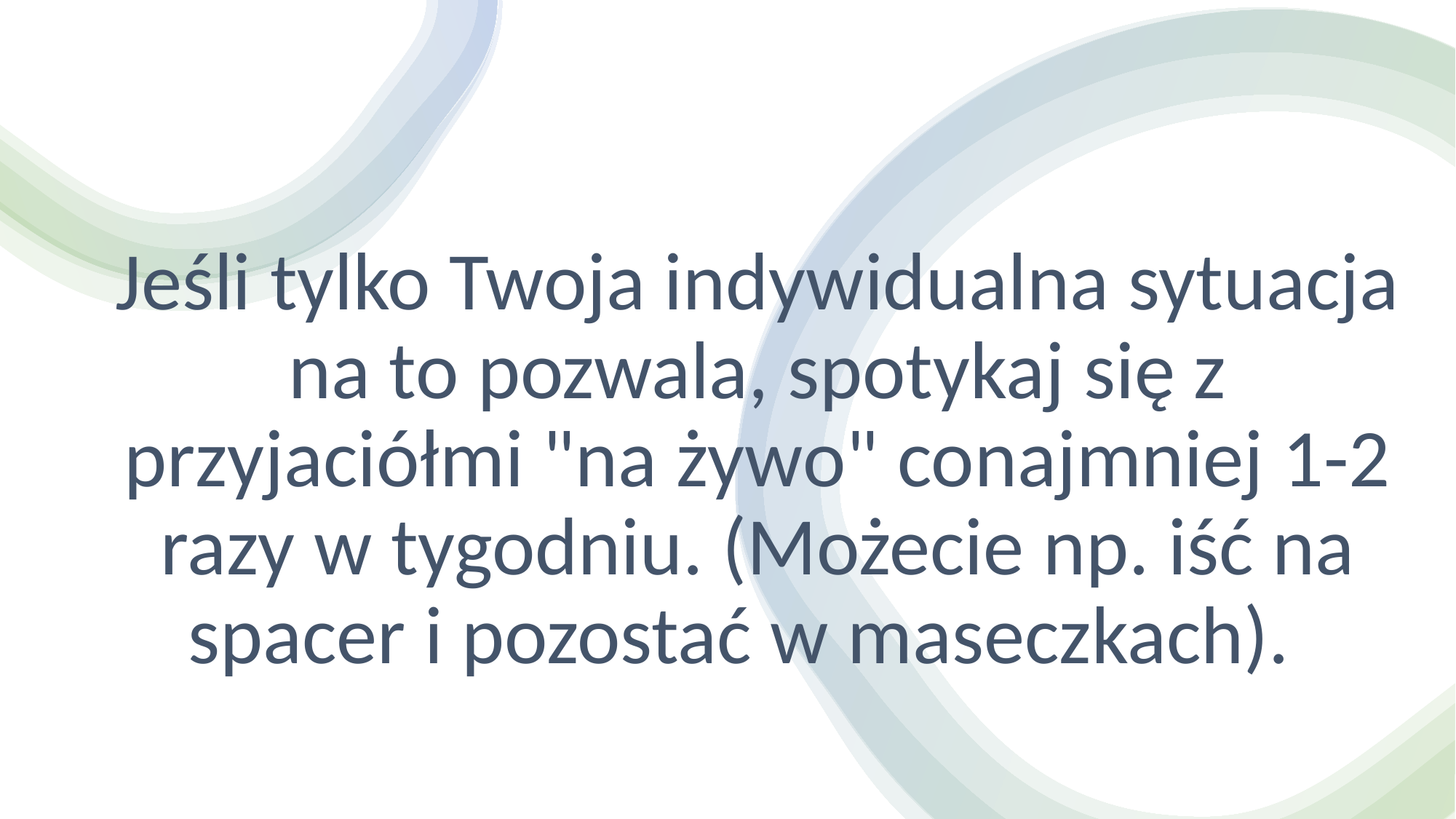

# Jeśli tylko Twoja indywidualna sytuacja na to pozwala, spotykaj się z przyjaciółmi "na żywo" conajmniej 1-2 razy w tygodniu. (Możecie np. iść na spacer i pozostać w maseczkach).